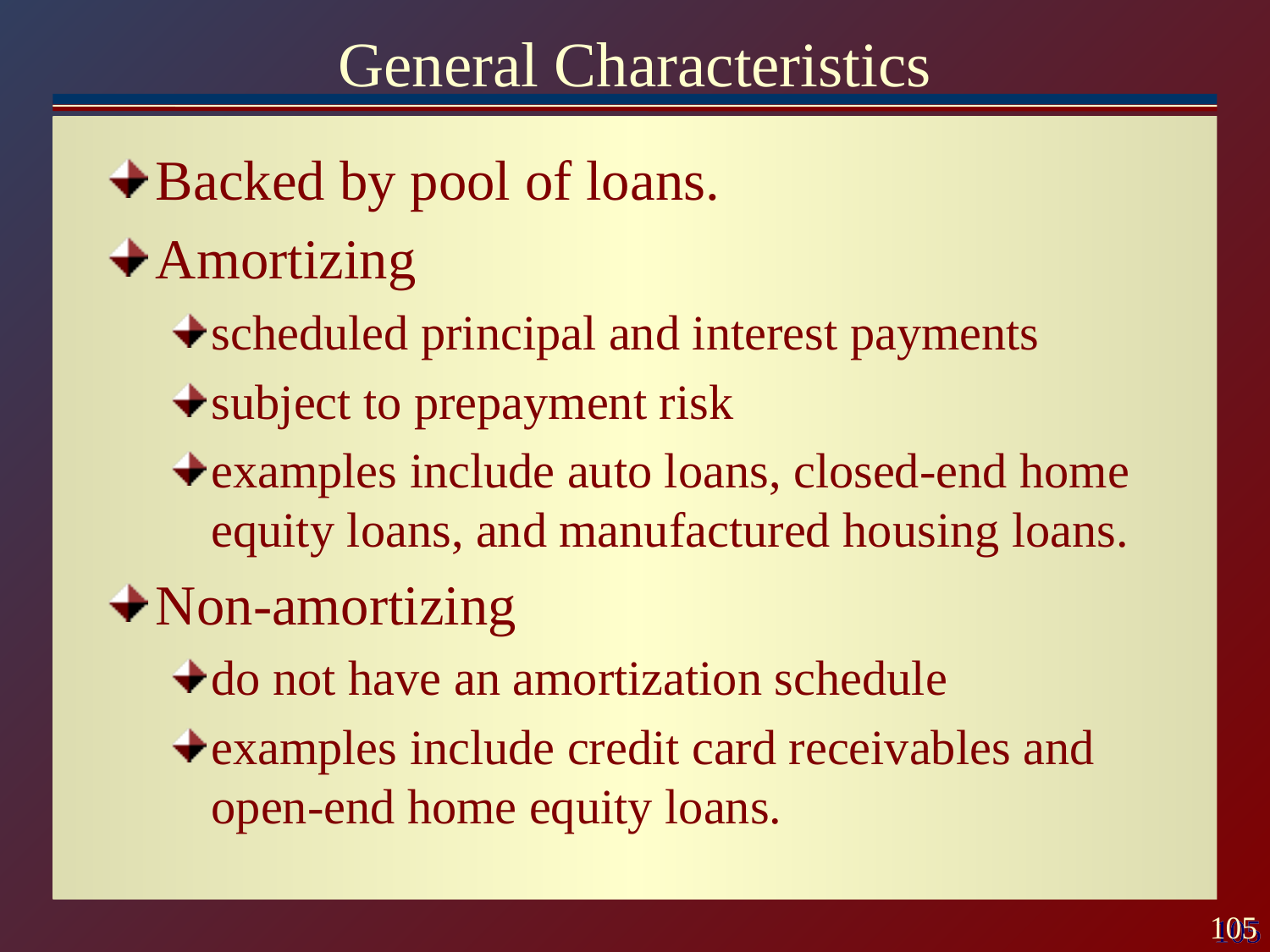

# General Characteristics
Backed by pool of loans.
Amortizing
scheduled principal and interest payments
subject to prepayment risk
examples include auto loans, closed-end home equity loans, and manufactured housing loans.
Non-amortizing
do not have an amortization schedule
examples include credit card receivables and open-end home equity loans.